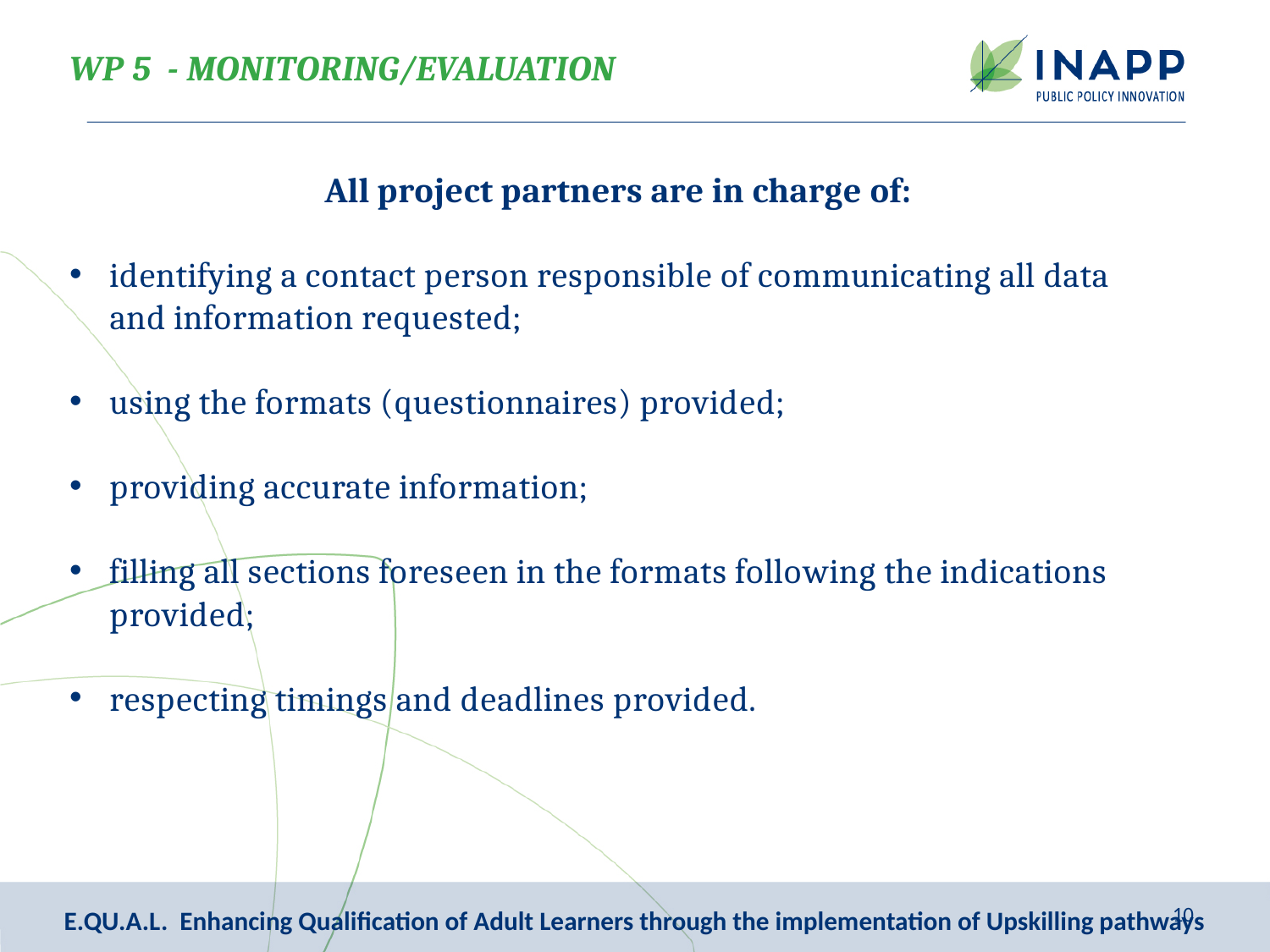

WP 5  - MONITORING/EVALUATION
All project partners are in charge of:

identifying a contact person responsible of communicating all data and information requested;

using the formats (questionnaires) provided;

providing accurate information;

filling all sections foreseen in the formats following the indications provided;

respecting timings and deadlines provided.
10
E.QU.A.L.  Enhancing Qualification of Adult Learners through the implementation of Upskilling pathways